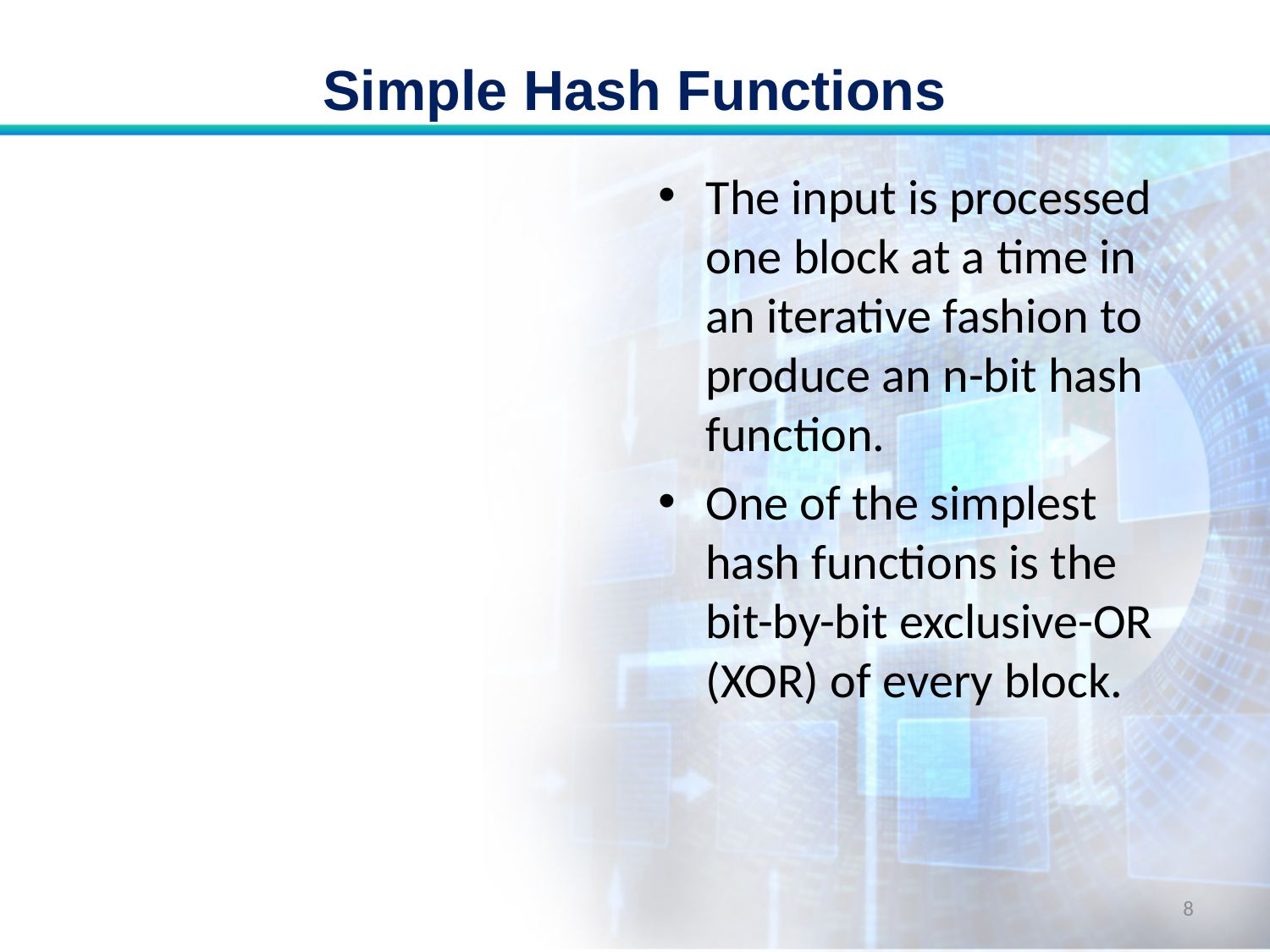

# Simple Hash Functions
The input is processed one block at a time in an iterative fashion to produce an n-bit hash function.
One of the simplest hash functions is the bit-by-bit exclusive-OR (XOR) of every block.
8